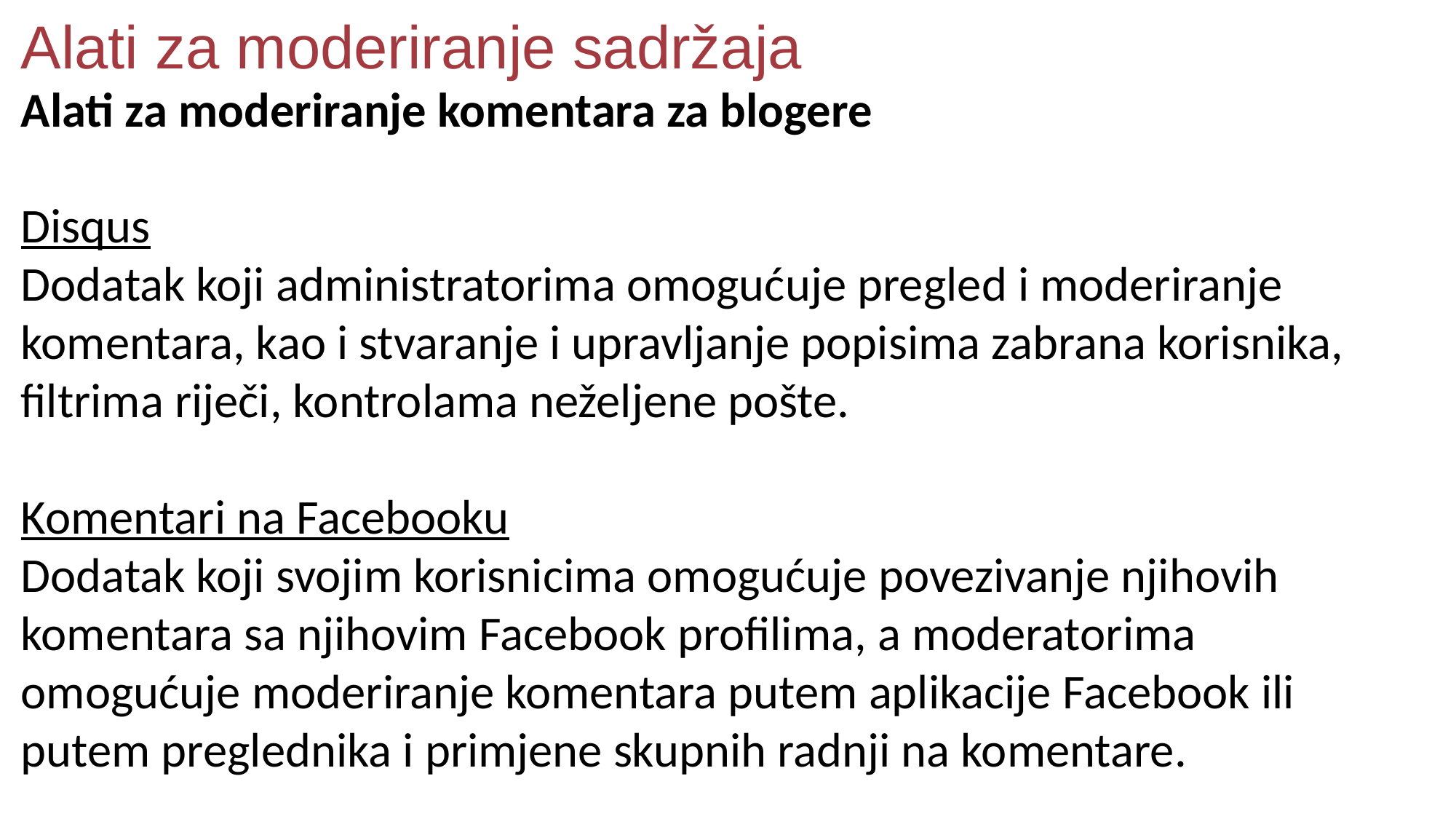

Alati za moderiranje sadržaja
Alati za moderiranje komentara za blogere

Disqus
Dodatak koji administratorima omogućuje pregled i moderiranje komentara, kao i stvaranje i upravljanje popisima zabrana korisnika, filtrima riječi, kontrolama neželjene pošte.

Komentari na Facebooku
Dodatak koji svojim korisnicima omogućuje povezivanje njihovih komentara sa njihovim Facebook profilima, a moderatorima omogućuje moderiranje komentara putem aplikacije Facebook ili putem preglednika i primjene skupnih radnji na komentare.